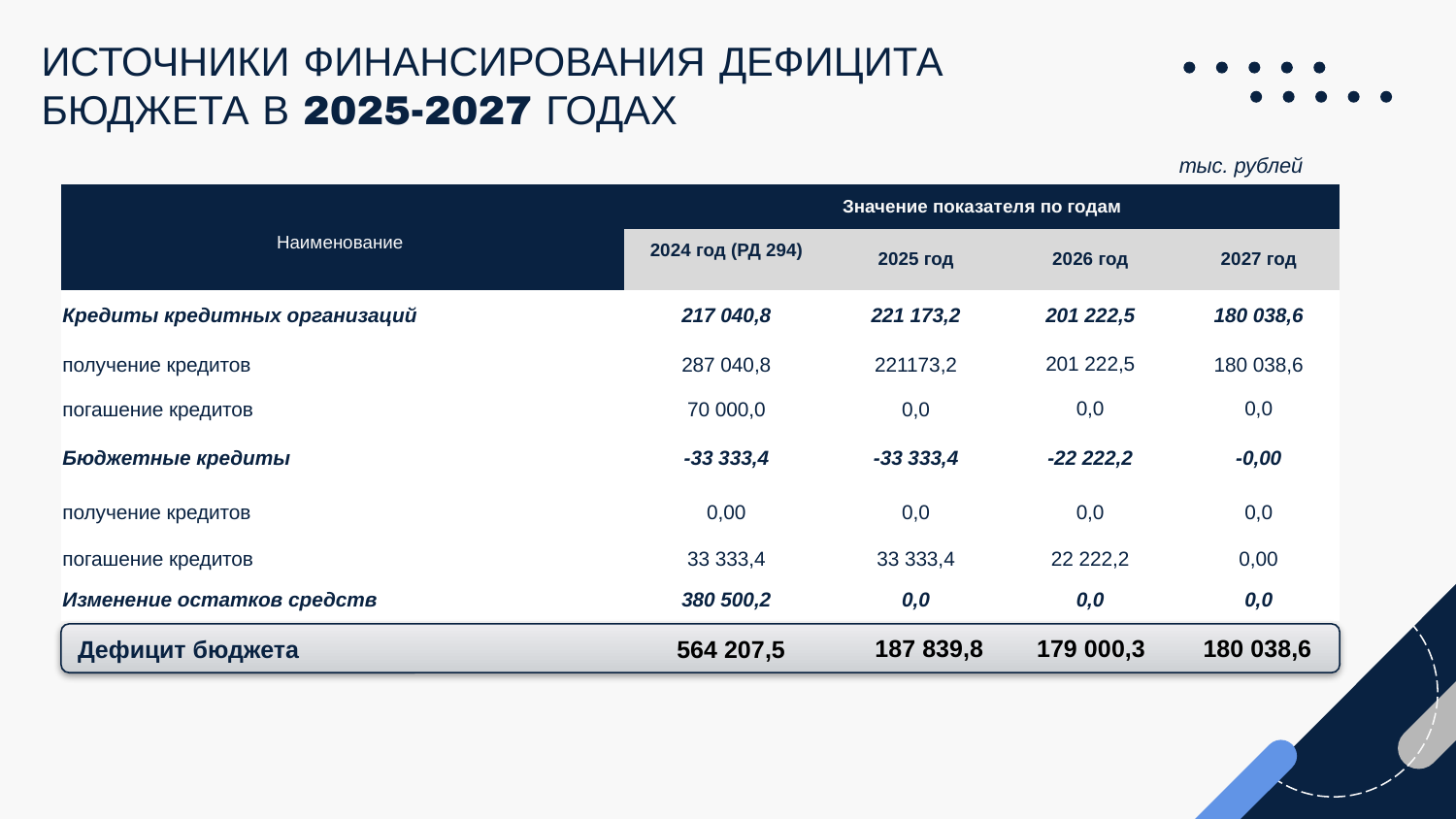

# ИСТОЧНИКИ ФИНАНСИРОВАНИЯ ДЕФИЦИТА БЮДЖЕТА В 2025-2027 ГОДАХ
тыс. рублей
| Наименование | Значение показателя по годам |  |  |  |
| --- | --- | --- | --- | --- |
|  | 2024 год (РД 294) | 2025 год | 2026 год | 2027 год |
| Кредиты кредитных организаций | 217 040,8 | 221 173,2 | 201 222,5 | 180 038,6 |
| получение кредитов | 287 040,8 | 221173,2 | 201 222,5 | 180 038,6 |
| погашение кредитов | 70 000,0 | 0,0 | 0,0 | 0,0 |
| Бюджетные кредиты | -33 333,4 | -33 333,4 | -22 222,2 | -0,00 |
| получение кредитов | 0,00 | 0,0 | 0,0 | 0,0 |
| погашение кредитов | 33 333,4 | 33 333,4 | 22 222,2 | 0,00 |
| Изменение остатков средств | 380 500,2 | 0,0 | 0,0 | 0,0 |
Дефицит бюджета
180 038,6
179 000,3
187 839,8
564 207,5